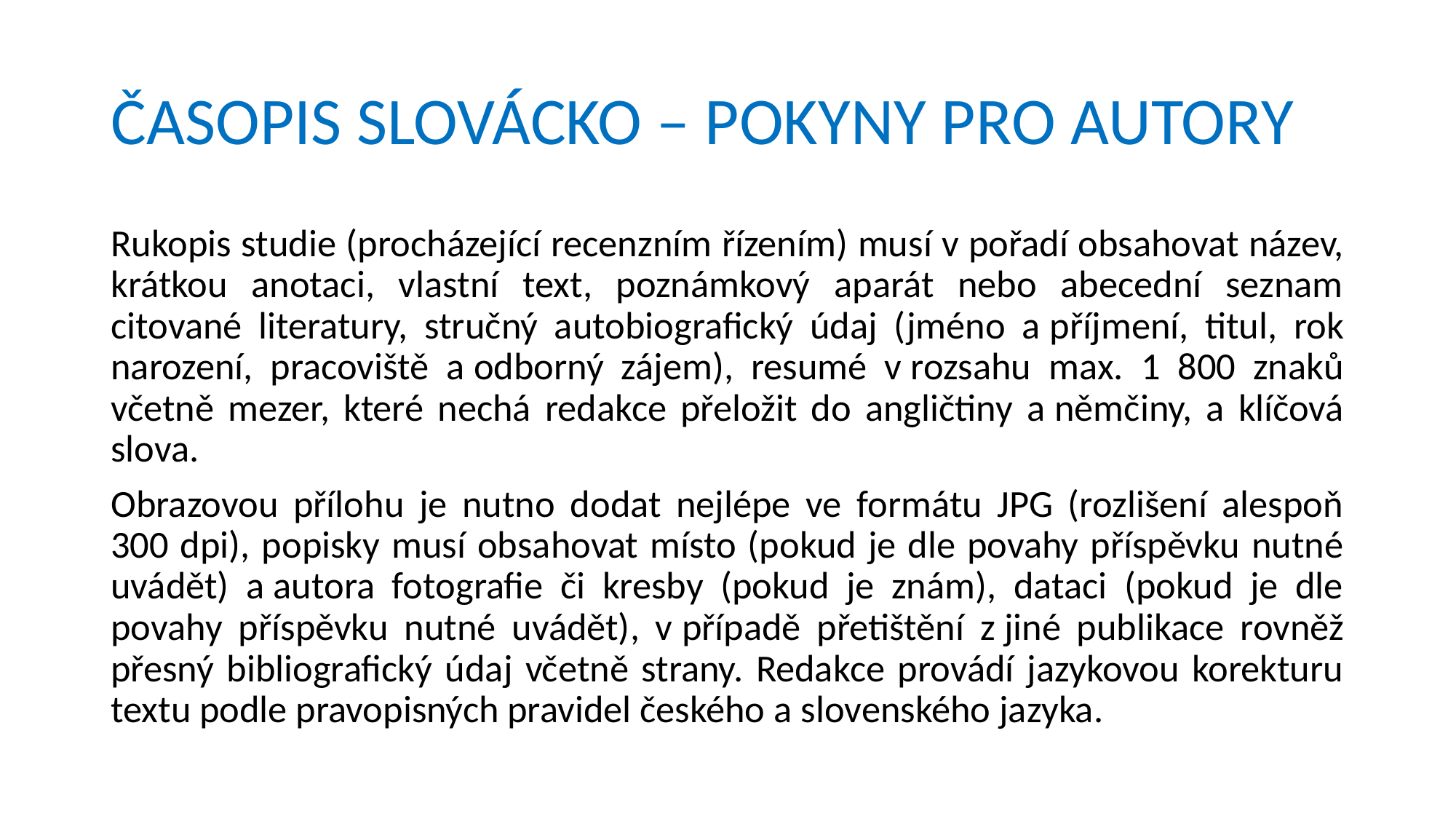

# ČASOPIS SLOVÁCKO – POKYNY PRO AUTORY
Rukopis studie (procházející recenzním řízením) musí v pořadí obsahovat název, krátkou anotaci, vlastní text, poznámkový aparát nebo abecední seznam citované literatury, stručný autobiografický údaj (jméno a příjmení, titul, rok narození, pracoviště a odborný zájem), resumé v rozsahu max. 1 800 znaků včetně mezer, které nechá redakce přeložit do angličtiny a němčiny, a klíčová slova.
Obrazovou přílohu je nutno dodat nejlépe ve formátu JPG (rozlišení alespoň 300 dpi), popisky musí obsahovat místo (pokud je dle povahy příspěvku nutné uvádět) a autora fotografie či kresby (pokud je znám), dataci (pokud je dle povahy příspěvku nutné uvádět), v případě přetištění z jiné publikace rovněž přesný bibliografický údaj včetně strany. Redakce provádí jazykovou korekturu textu podle pravopisných pravidel českého a slovenského jazyka.